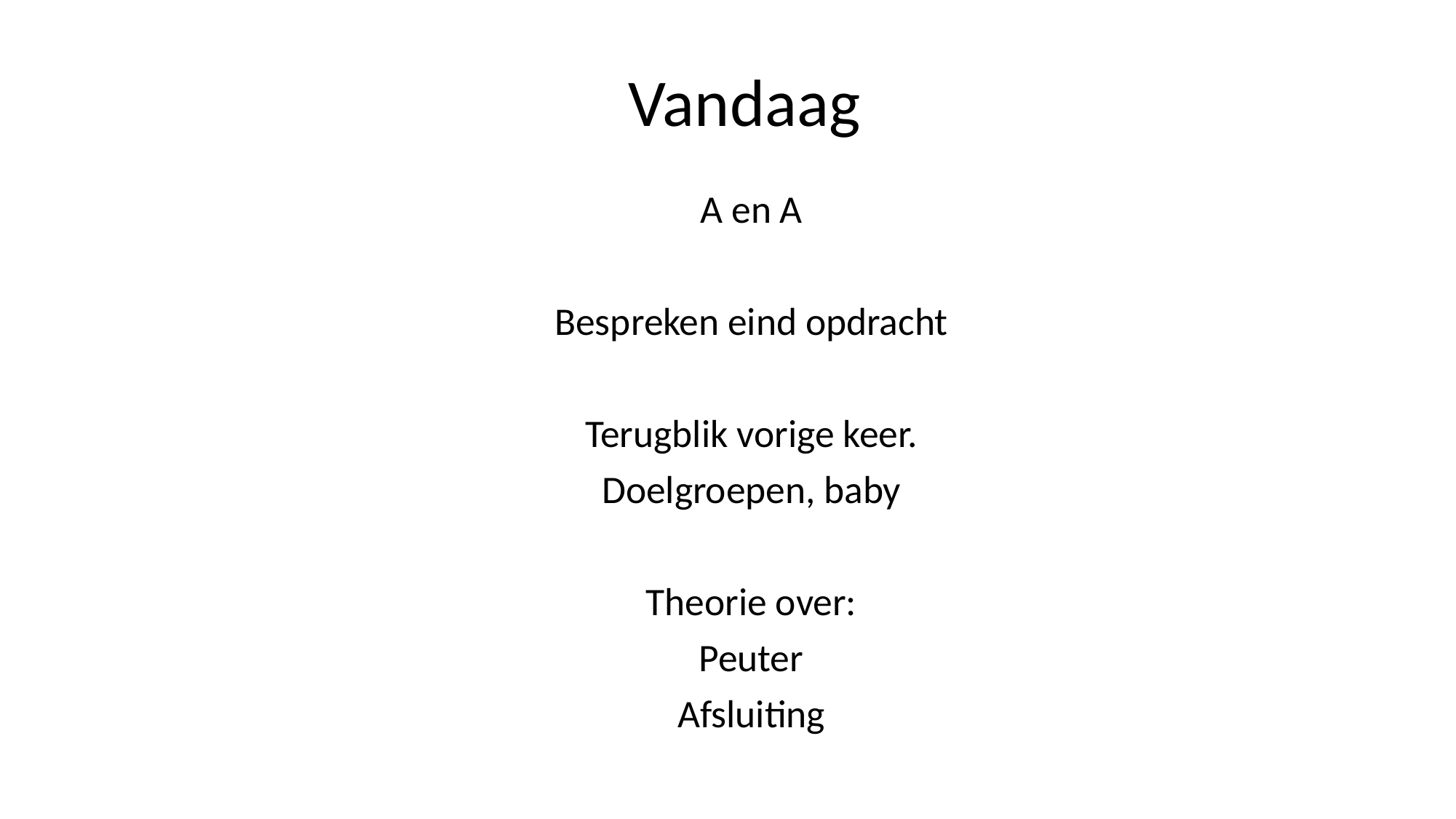

# Vandaag
A en A

Bespreken eind opdracht

Terugblik vorige keer.
Doelgroepen, baby

Theorie over:
Peuter
Afsluiting